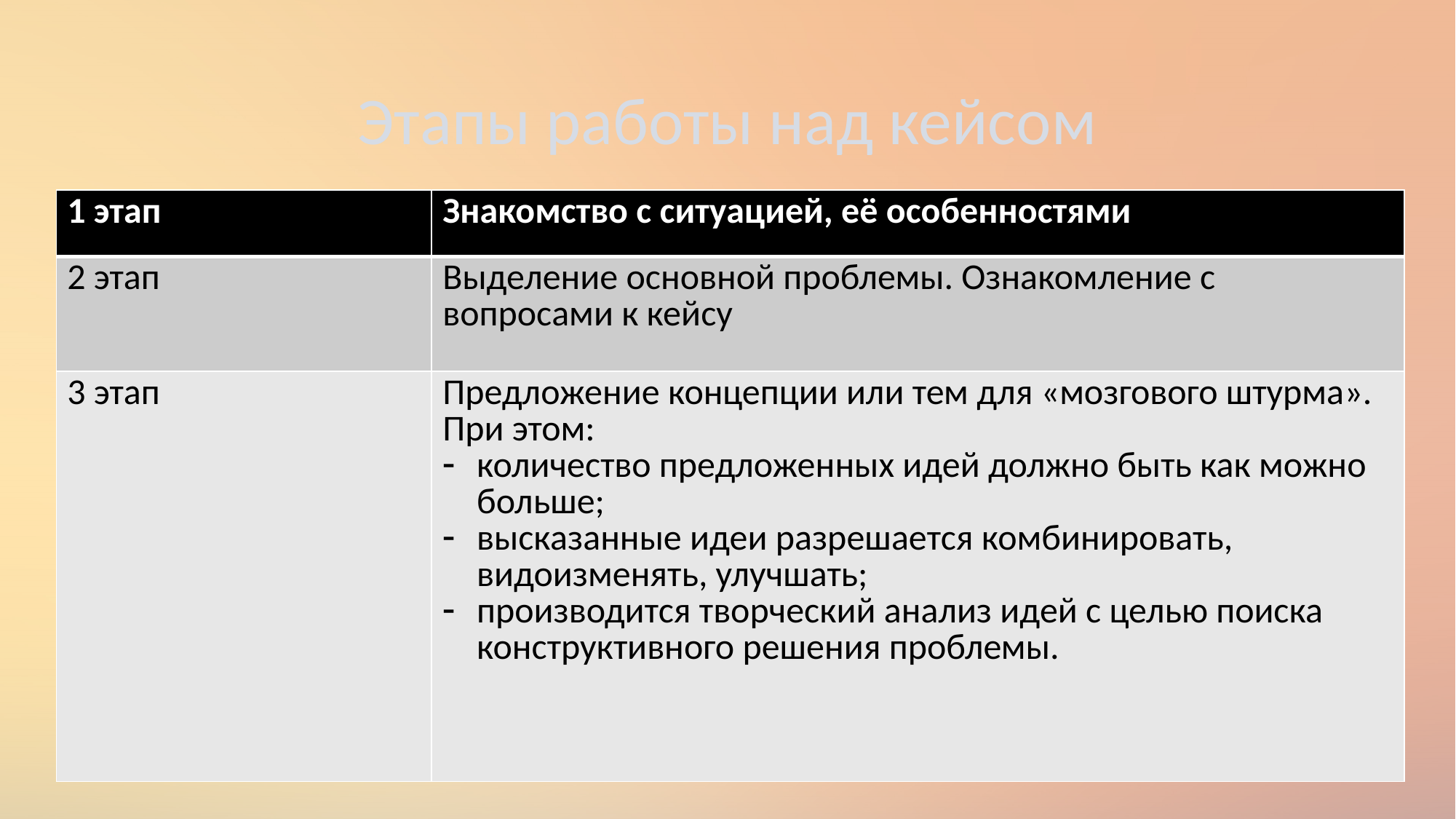

# Этапы работы над кейсом
| 1 этап | Знакомство с ситуацией, её особенностями |
| --- | --- |
| 2 этап | Выделение основной проблемы. Ознакомление с вопросами к кейсу |
| 3 этап | Предложение концепции или тем для «мозгового штурма». При этом: количество предложенных идей должно быть как можно больше; высказанные идеи разрешается комбинировать, видоизменять, улучшать; производится творческий анализ идей с целью поиска конструктивного решения проблемы. |